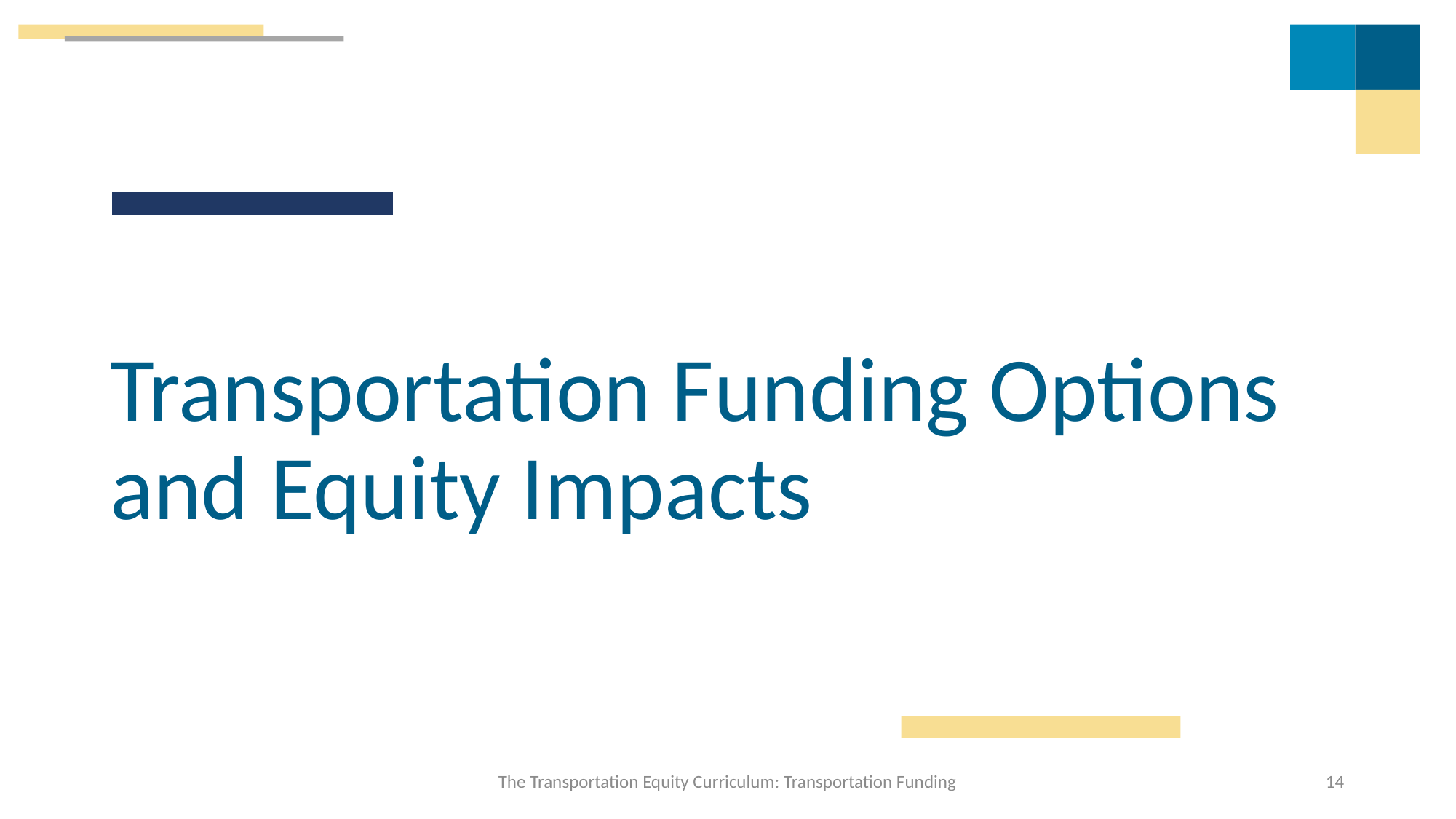

# Transportation Funding Options and Equity Impacts

The Transportation Equity Curriculum: Transportation Funding
14